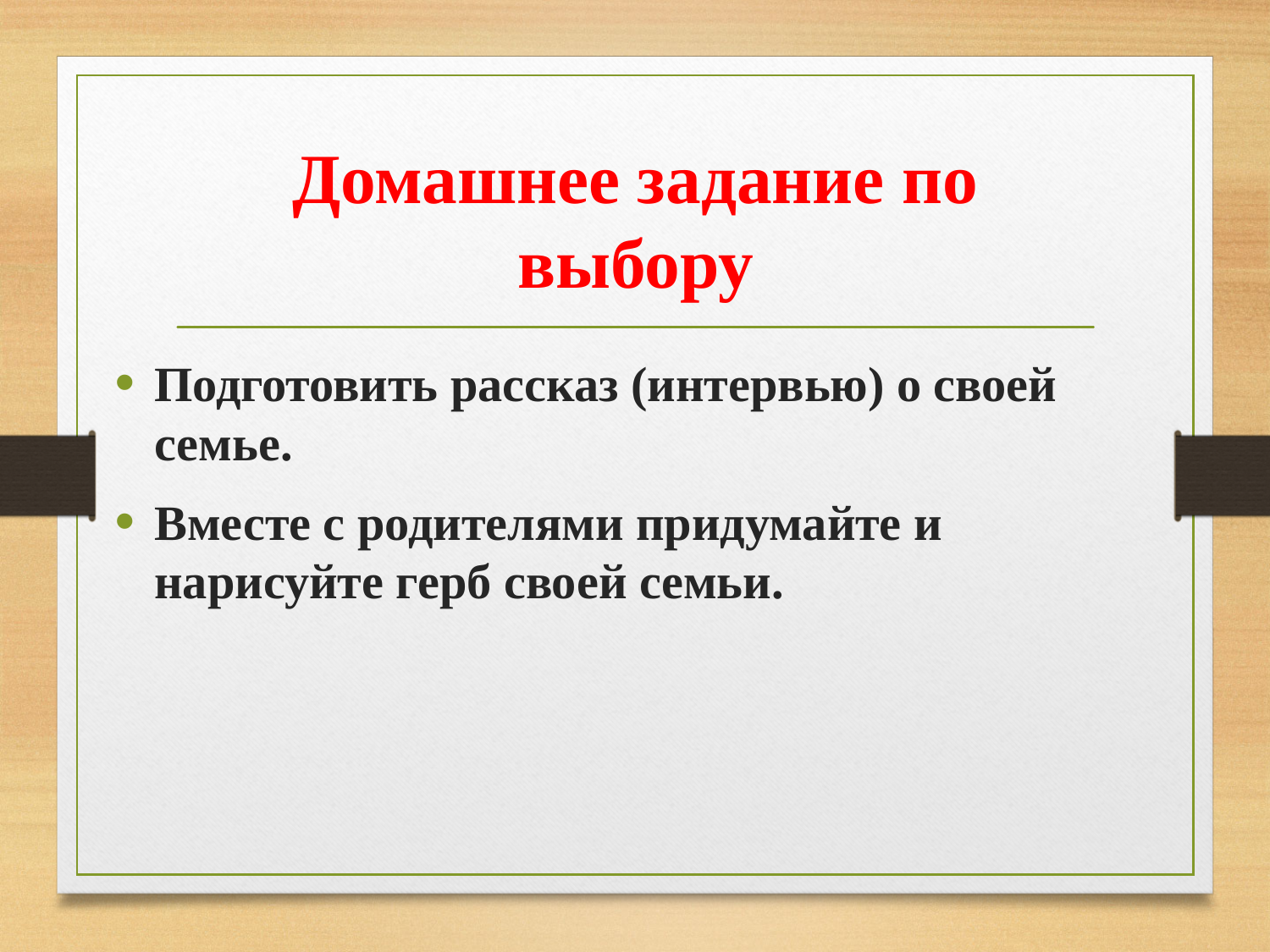

# Домашнее задание по выбору
Подготовить рассказ (интервью) о своей семье.
Вместе с родителями придумайте и нарисуйте герб своей семьи.